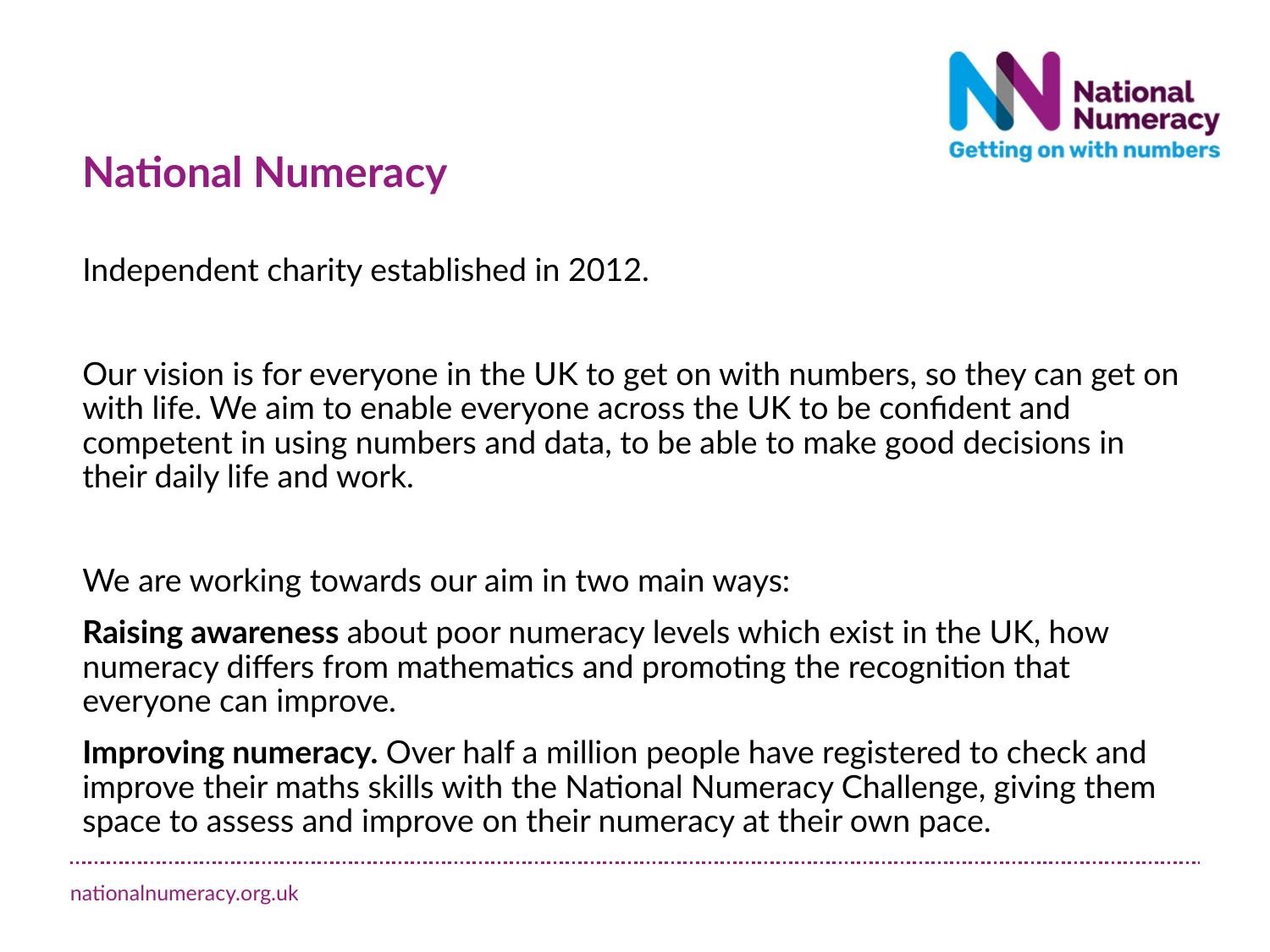

National Numeracy
Independent charity established in 2012.

Our vision is for everyone in the UK to get on with numbers, so they can get on with life. We aim to enable everyone across the UK to be confident and competent in using numbers and data, to be able to make good decisions in their daily life and work.

We are working towards our aim in two main ways:
Raising awareness about poor numeracy levels which exist in the UK, how numeracy differs from mathematics and promoting the recognition that everyone can improve.
Improving numeracy. Over half a million people have registered to check and improve their maths skills with the National Numeracy Challenge, giving them space to assess and improve on their numeracy at their own pace.